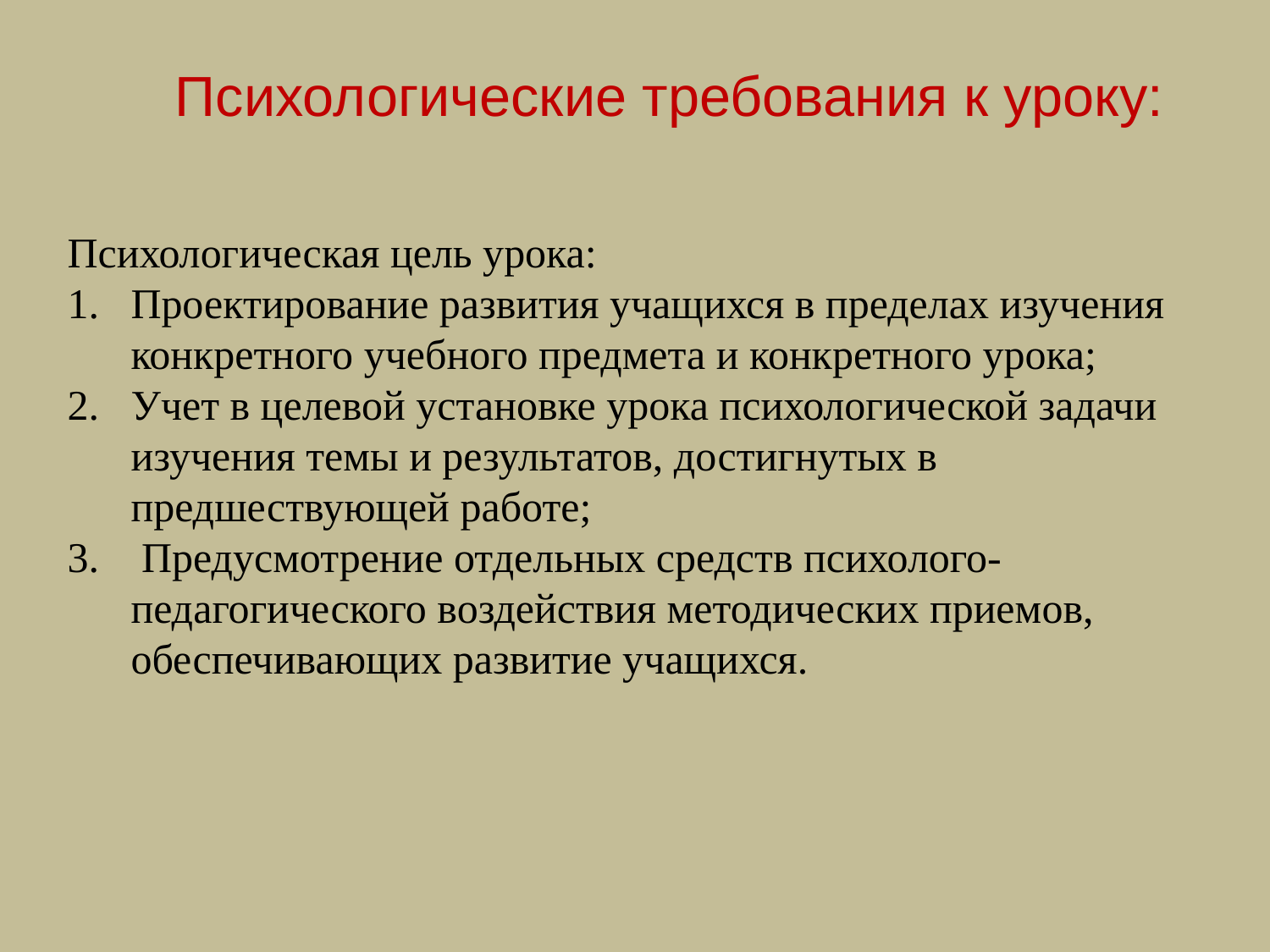

Психологические требования к уроку:
Психологическая цель урока:
Проектирование развития учащихся в пределах изучения конкретного учебного предмета и конкретного урока;
Учет в целевой установке урока психологической задачи изучения темы и результатов, достигнутых в предшествующей работе;
 Предусмотрение отдельных средств психолого-педагогического воздействия методических приемов, обеспечивающих развитие учащихся.